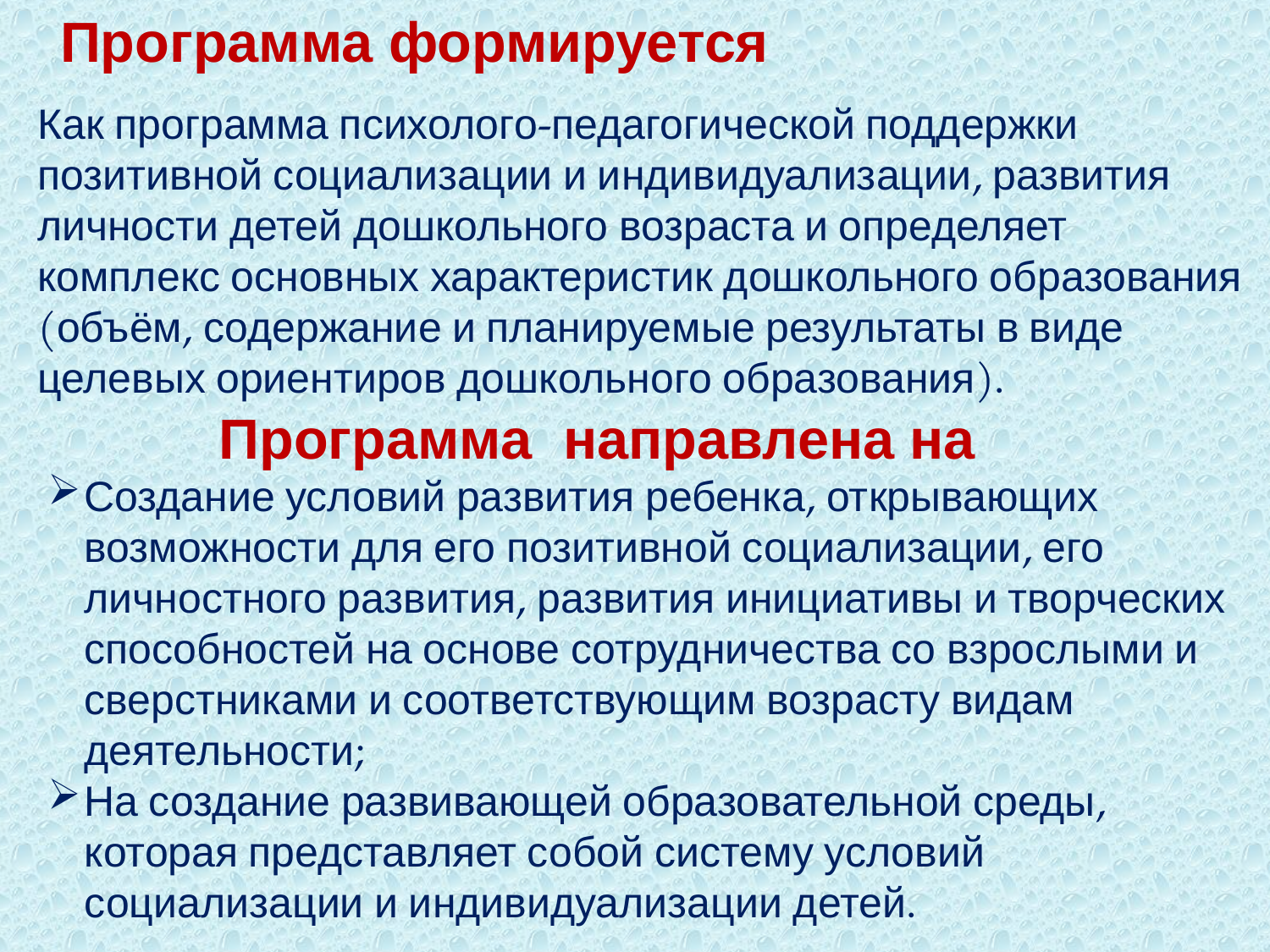

Программа формируется
Как программа психолого-педагогической поддержки позитивной социализации и индивидуализации, развития личности детей дошкольного возраста и определяет комплекс основных характеристик дошкольного образования (объём, содержание и планируемые результаты в виде целевых ориентиров дошкольного образования).
Программа  направлена на
Создание условий развития ребенка, открывающих возможности для его позитивной социализации, его личностного развития, развития инициативы и творческих способностей на основе сотрудничества со взрослыми и сверстниками и соответствующим возрасту видам деятельности;
На создание развивающей образовательной среды, которая представляет собой систему условий социализации и индивидуализации детей.